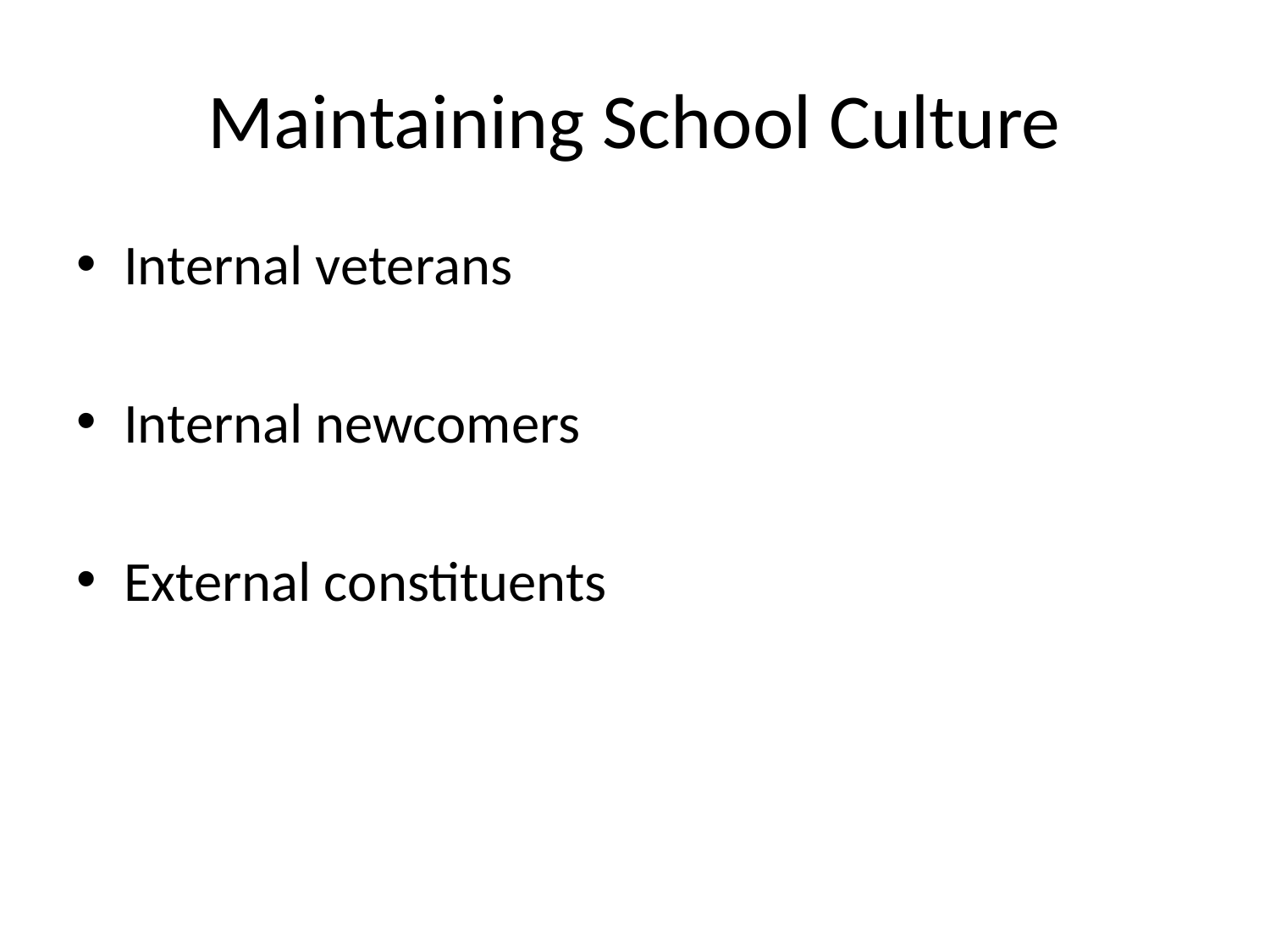

# Maintaining School Culture
Internal veterans

Internal newcomers

External constituents